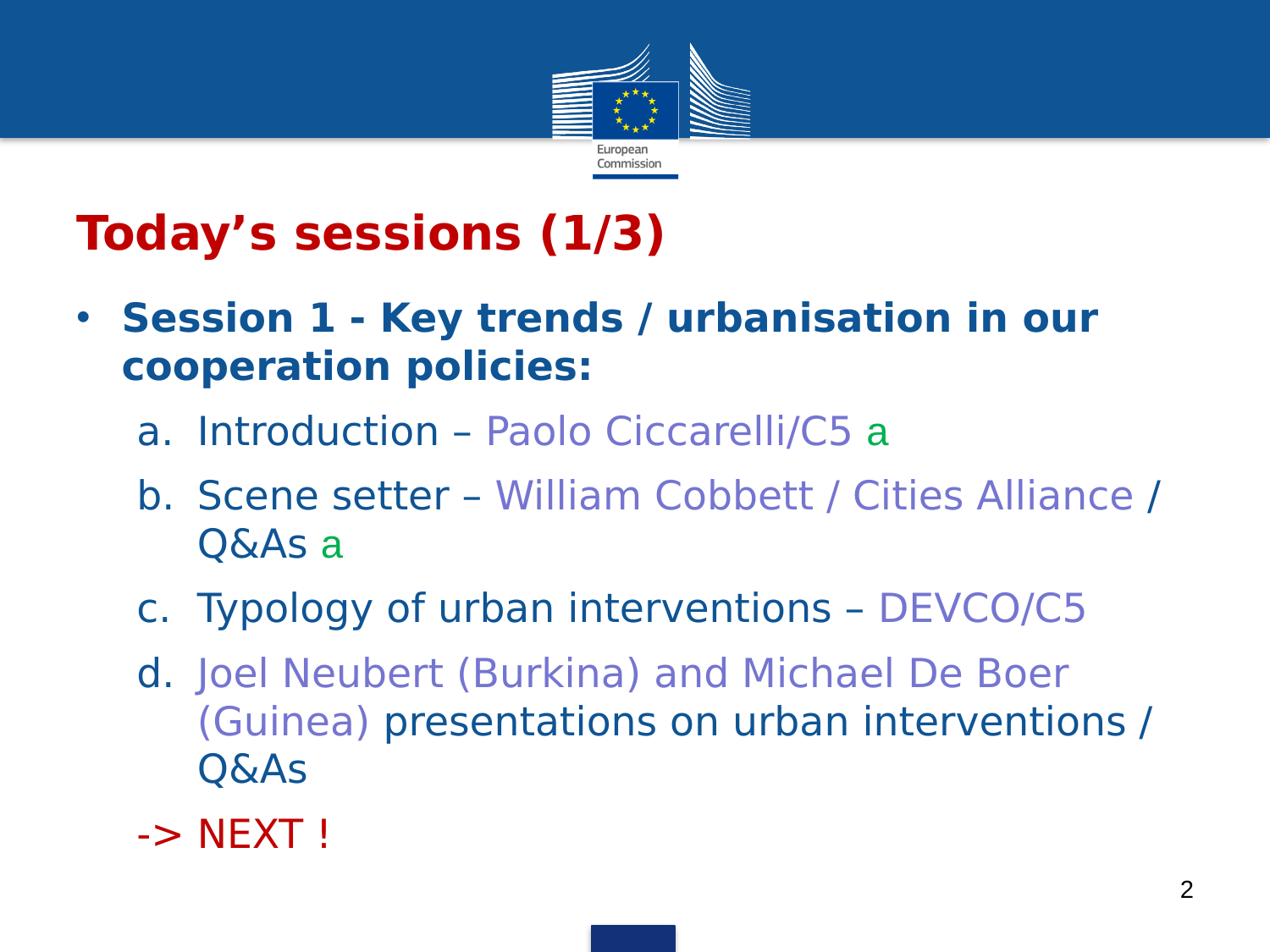

# Today’s sessions (1/3)
Session 1 - Key trends / urbanisation in our cooperation policies:
Introduction – Paolo Ciccarelli/C5 a
Scene setter – William Cobbett / Cities Alliance / Q&As a
Typology of urban interventions – DEVCO/C5
Joel Neubert (Burkina) and Michael De Boer (Guinea) presentations on urban interventions / Q&As
-> NEXT !

2